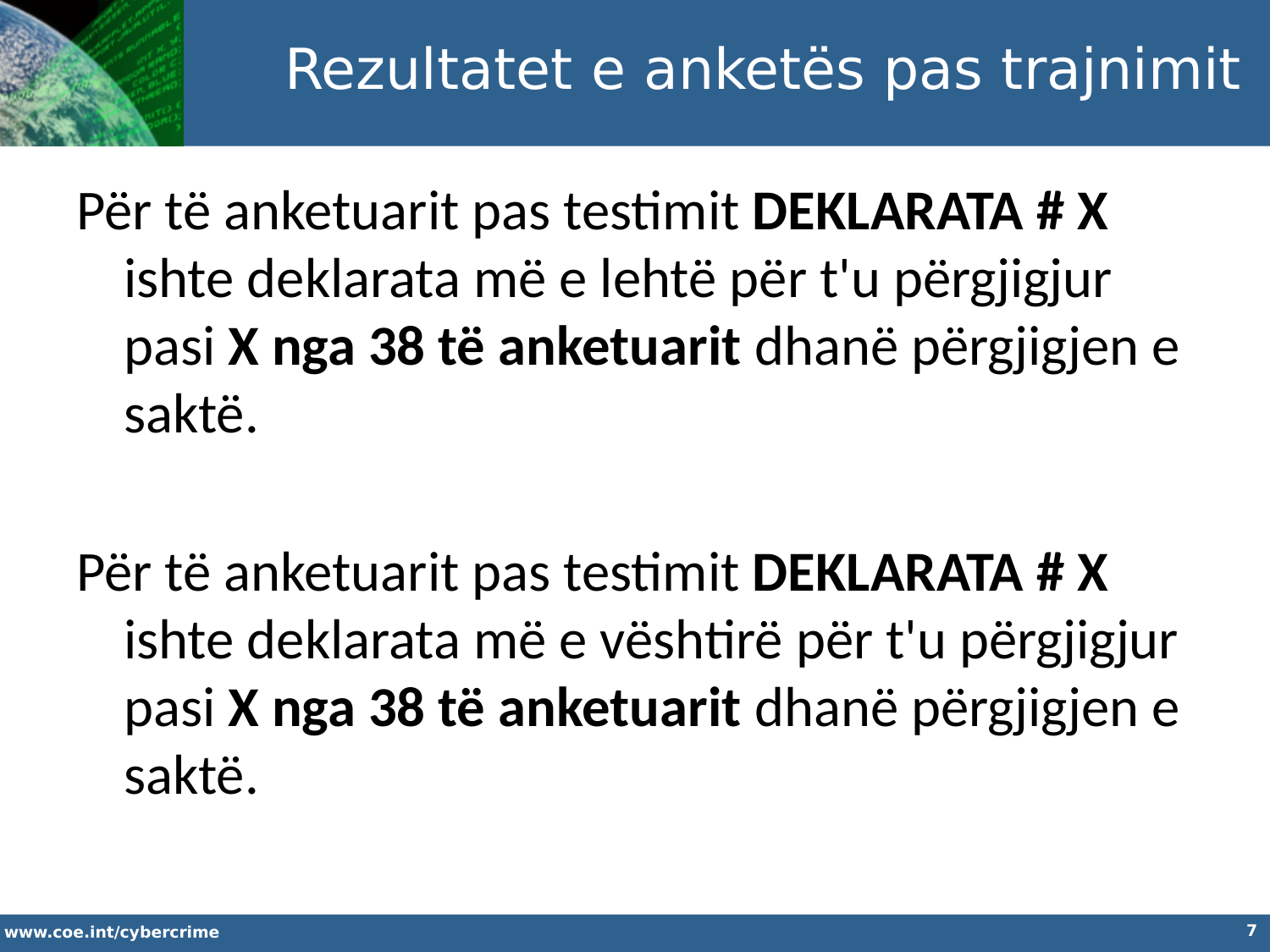

Rezultatet e anketës pas trajnimit
Për të anketuarit pas testimit DEKLARATA # X ishte deklarata më e lehtë për t'u përgjigjur pasi X nga 38 të anketuarit dhanë përgjigjen e saktë.

Për të anketuarit pas testimit DEKLARATA # X ishte deklarata më e vështirë për t'u përgjigjur pasi X nga 38 të anketuarit dhanë përgjigjen e saktë.